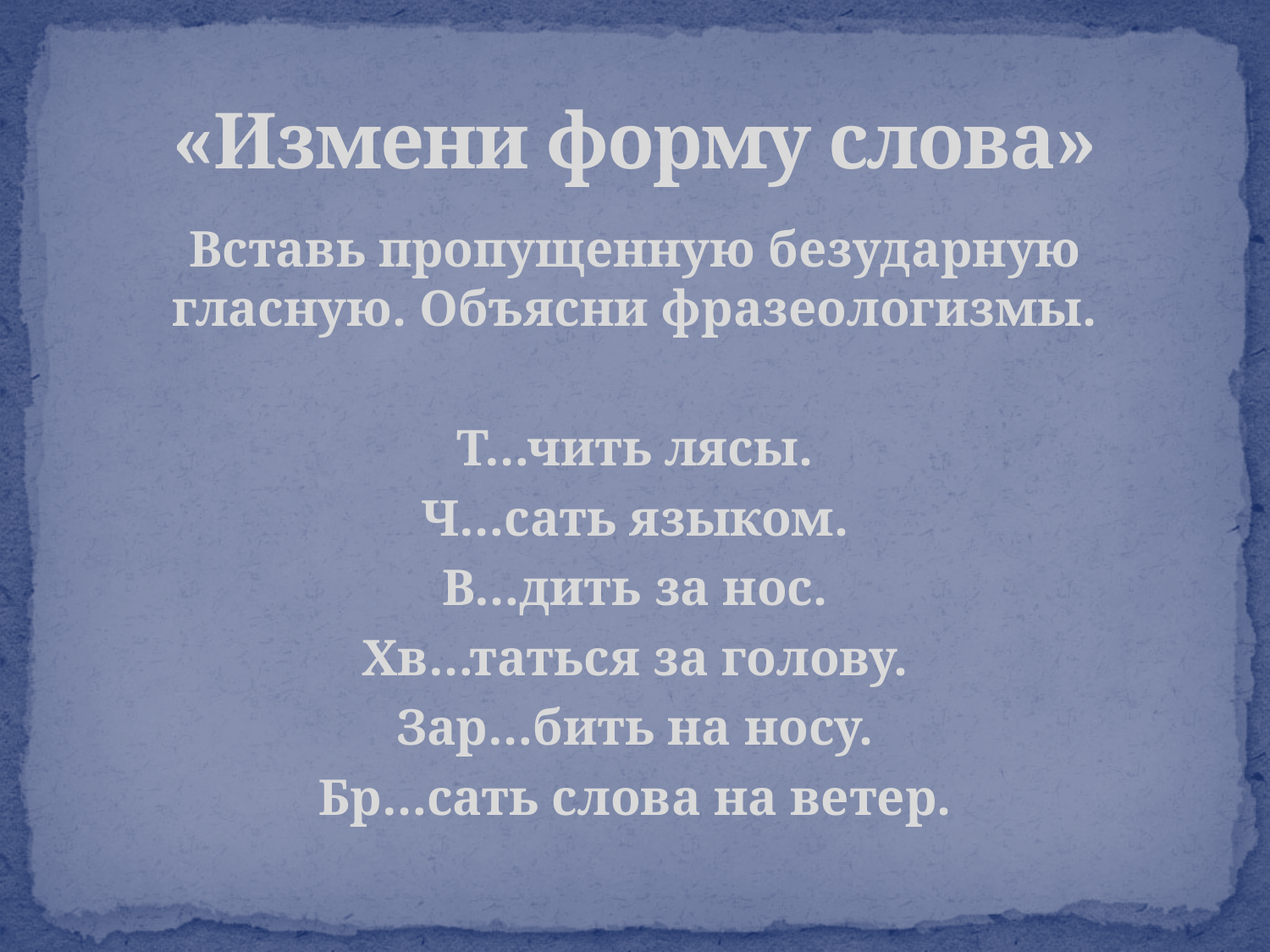

# «Измени форму слова»
Вставь пропущенную безударную гласную. Объясни фразеологизмы.

Т…чить лясы.
Ч…сать языком.
В…дить за нос.
Хв…таться за голову.
Зар…бить на носу.
Бр…сать слова на ветер.